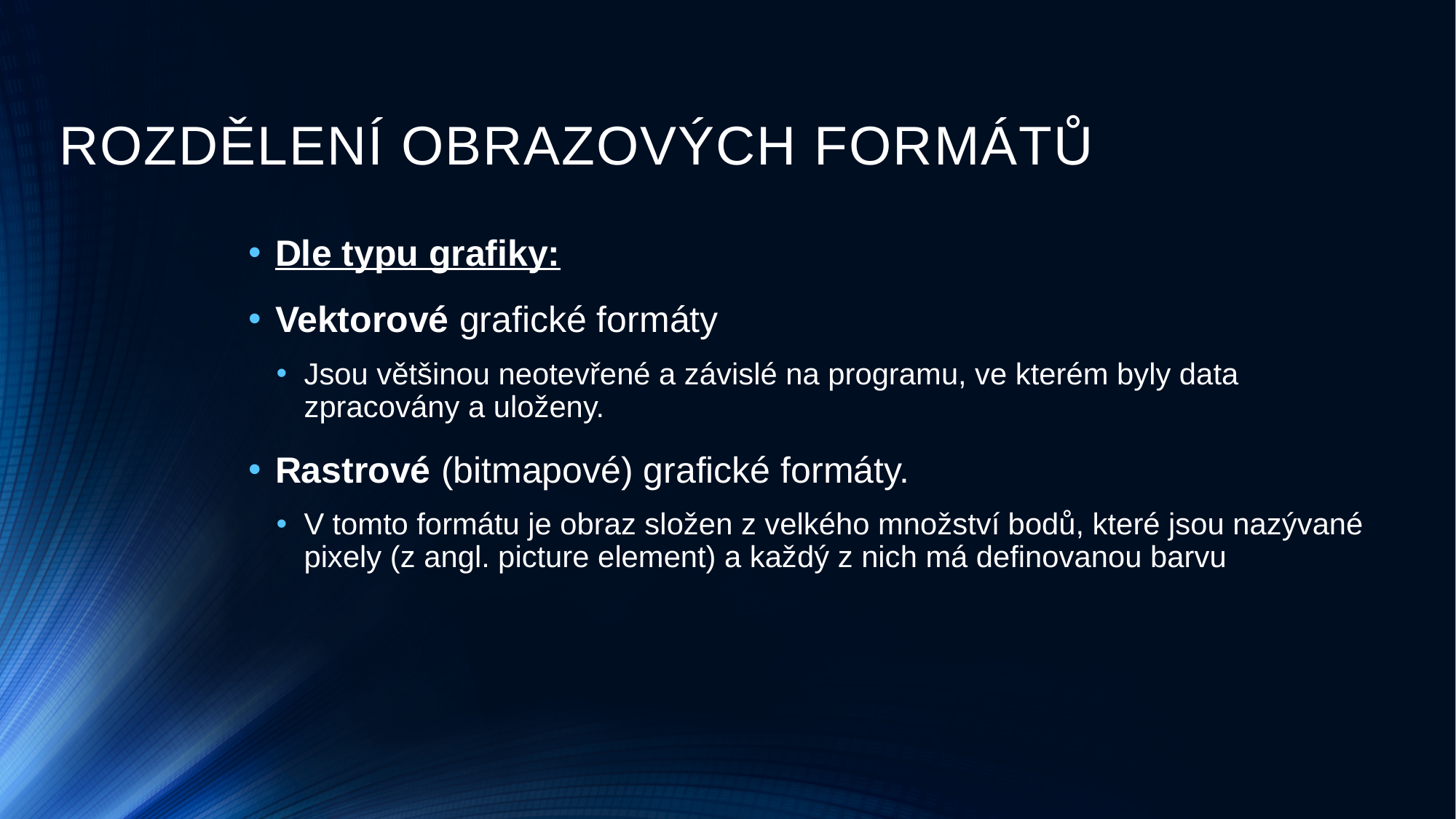

# ROZDĚLENÍ OBRAZOVÝCH FORMÁTŮ
Dle typu grafiky:
Vektorové grafické formáty
Jsou většinou neotevřené a závislé na programu, ve kterém byly data zpracovány a uloženy.
Rastrové (bitmapové) grafické formáty.
V tomto formátu je obraz složen z velkého množství bodů, které jsou nazývané pixely (z angl. picture element) a každý z nich má definovanou barvu